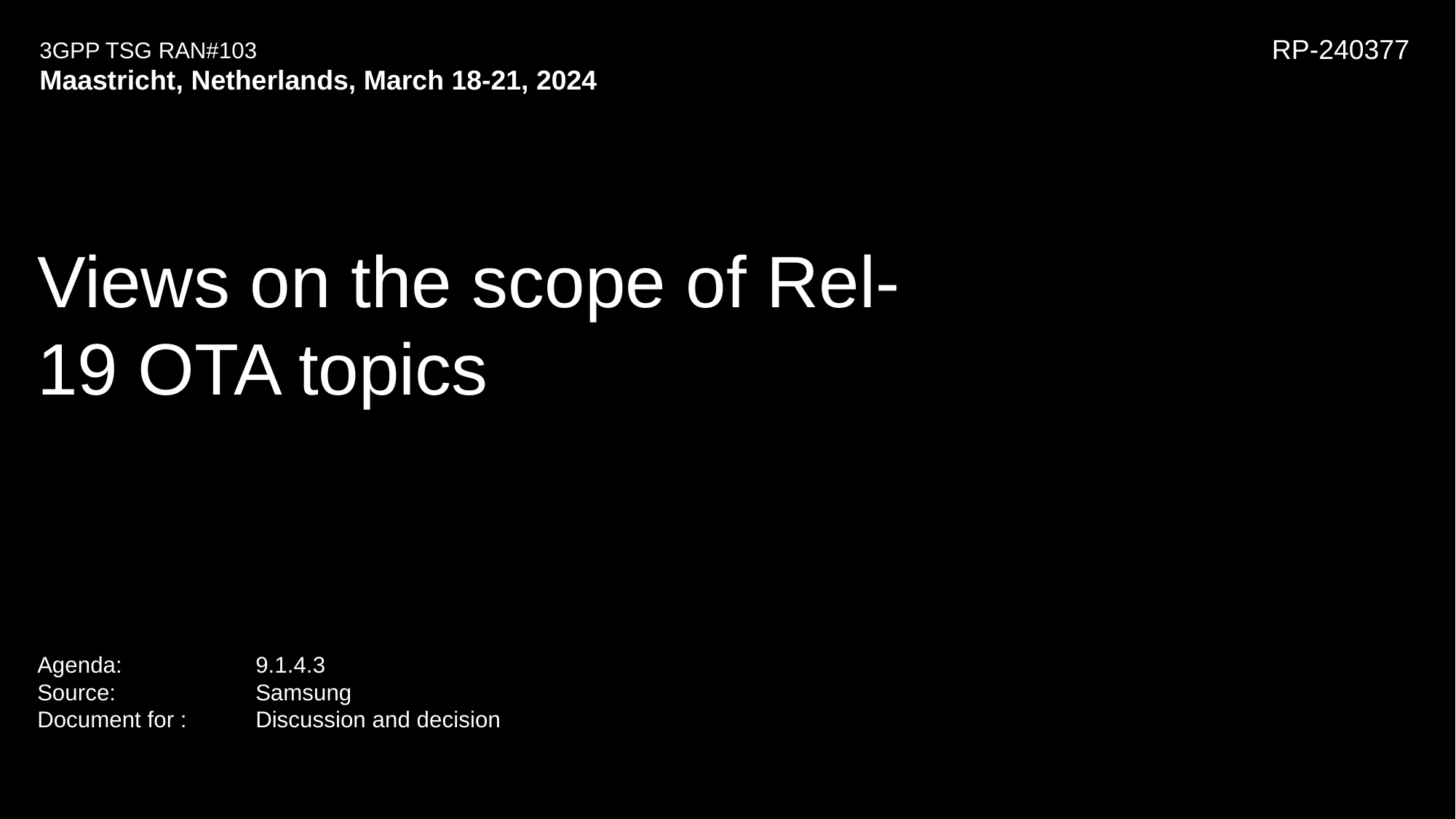

RP-240377
Views on the scope of Rel-19 OTA topics
Agenda: 		9.1.4.3
Source:		Samsung
Document for : 	Discussion and decision